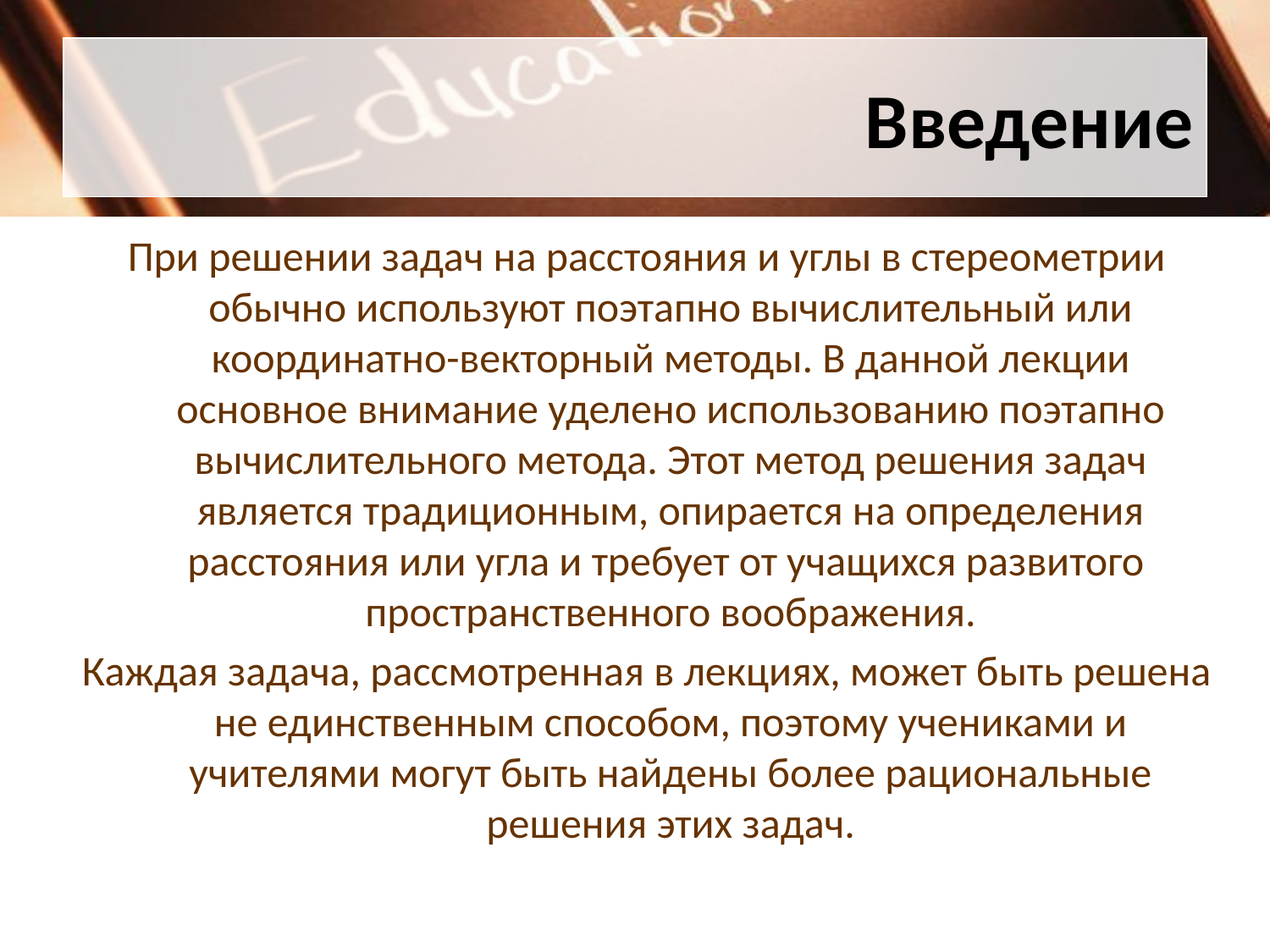

# Введение
При решении задач на расстояния и углы в стереометрии обычно используют поэтапно вычислительный или координатно-векторный методы. В данной лекции основное внимание уделено использованию поэтапно вычислительного метода. Этот метод решения задач является традиционным, опирается на определения расстояния или угла и требует от учащихся развитого  пространственного воображения.
Каждая задача, рассмотренная в лекциях, может быть решена не единственным способом, поэтому учениками и учителями могут быть найдены более рациональные решения этих задач.